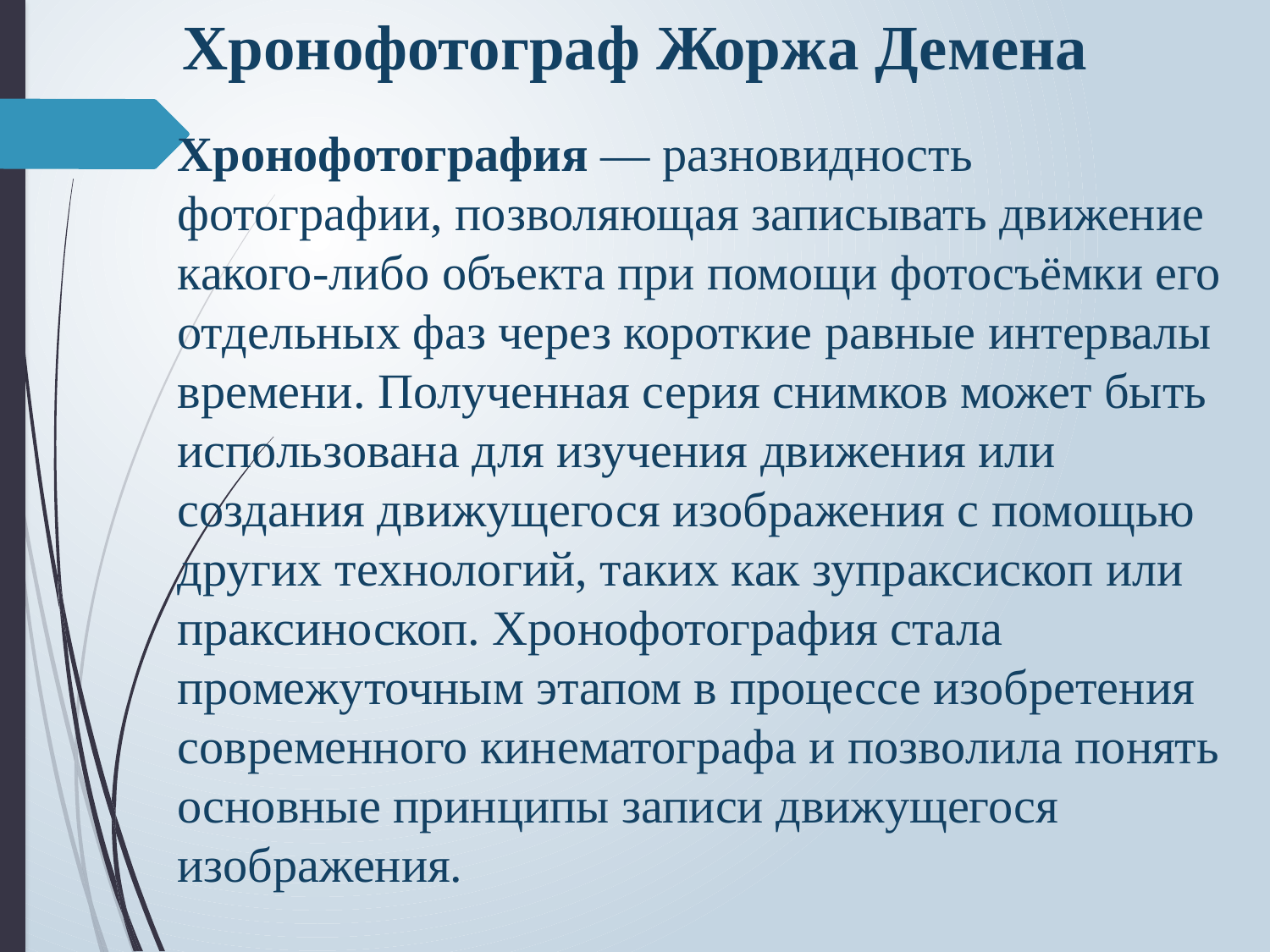

# Хронофотограф Жоржа Демена
Хронофотография — разновидность фотографии, позволяющая записывать движение какого-либо объекта при помощи фотосъёмки его отдельных фаз через короткие равные интервалы времени. Полученная серия снимков может быть использована для изучения движения или создания движущегося изображения с помощью других технологий, таких как зупраксископ или праксиноскоп. Хронофотография стала промежуточным этапом в процессе изобретения современного кинематографа и позволила понять основные принципы записи движущегося изображения.